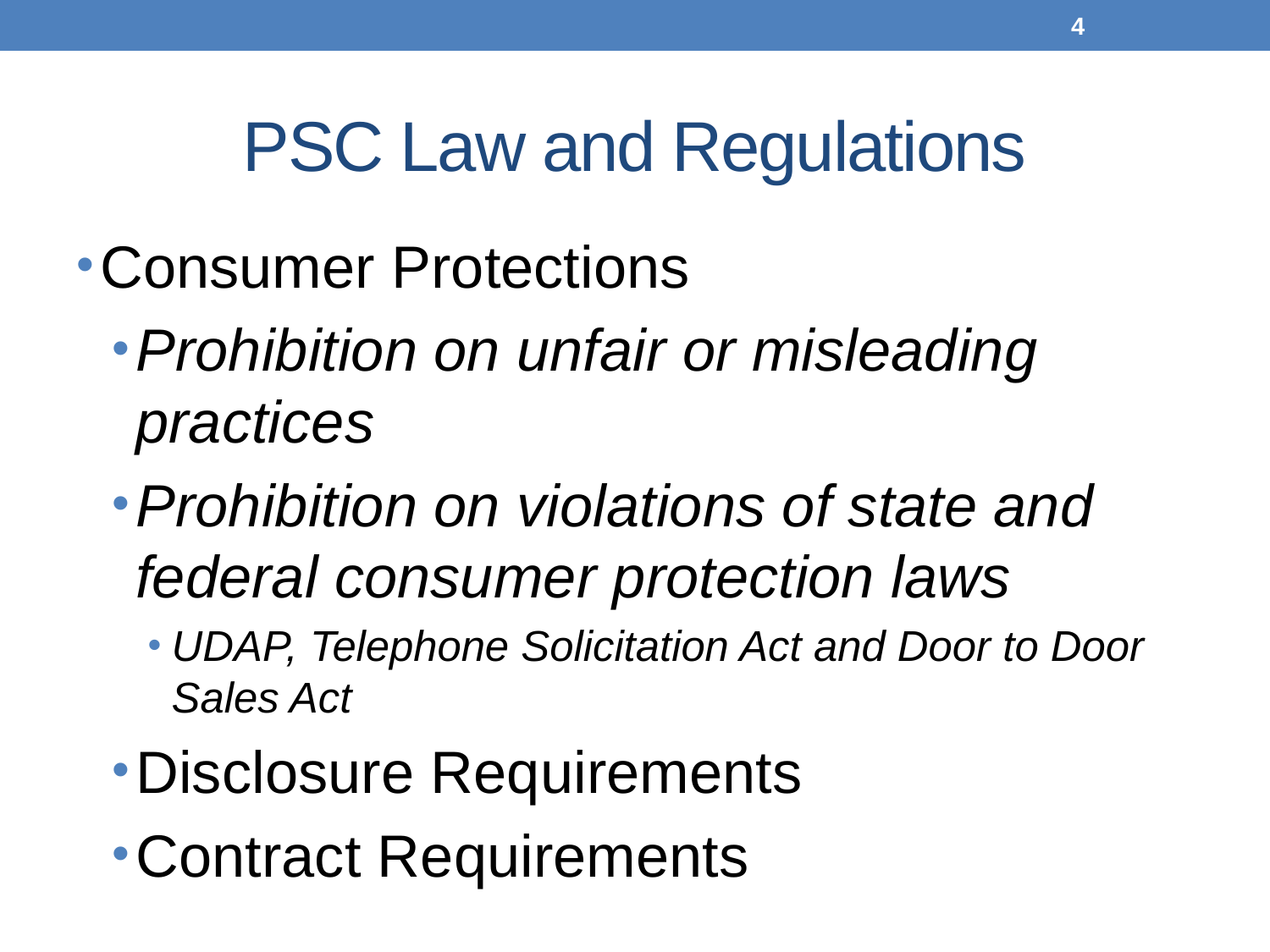

4
# PSC Law and Regulations
Consumer Protections
Prohibition on unfair or misleading practices
Prohibition on violations of state and federal consumer protection laws
UDAP, Telephone Solicitation Act and Door to Door Sales Act
Disclosure Requirements
Contract Requirements